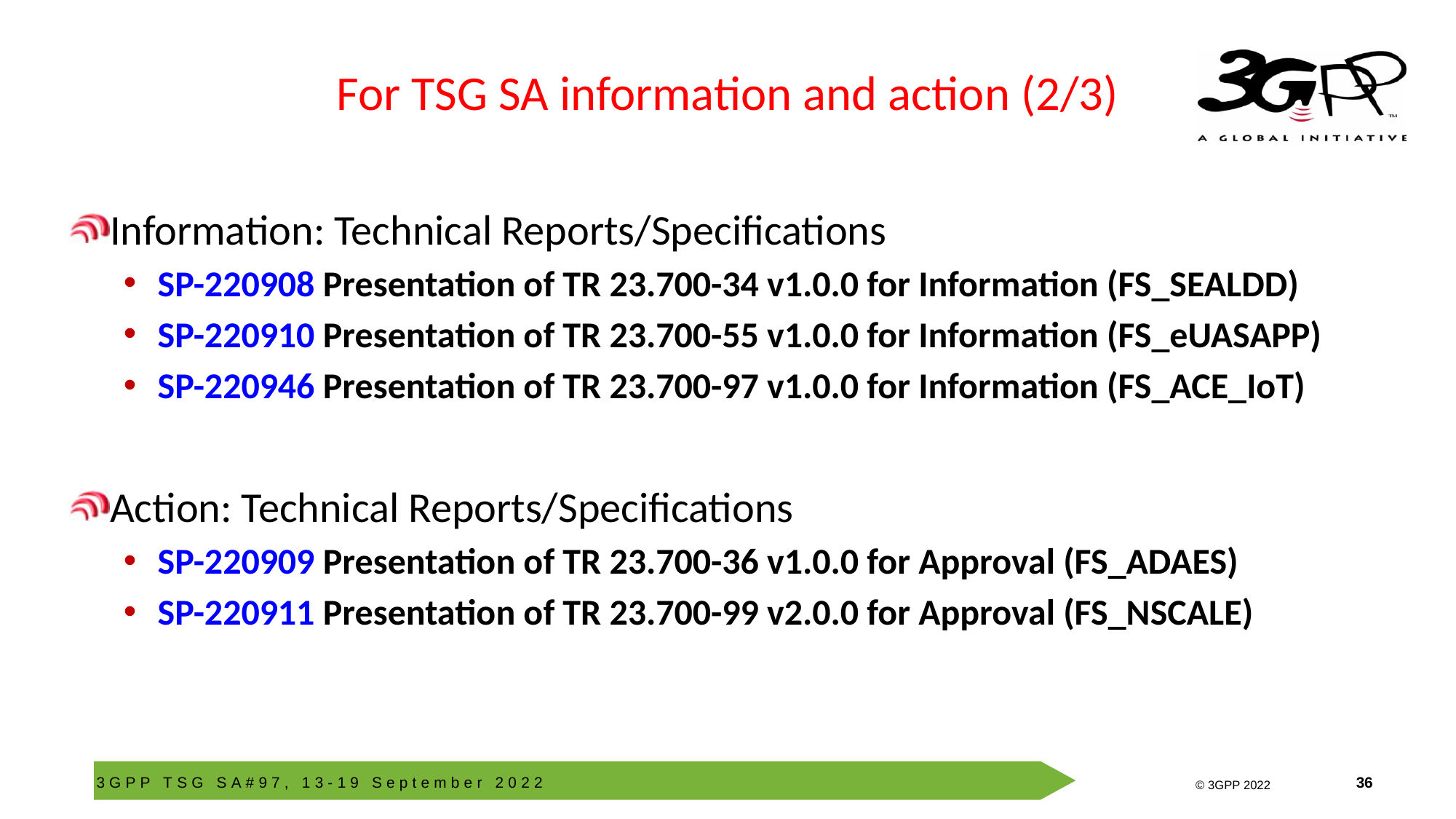

# For TSG SA information and action (2/3)
Information: Technical Reports/Specifications
SP-220908 Presentation of TR 23.700-34 v1.0.0 for Information (FS_SEALDD)
SP-220910 Presentation of TR 23.700-55 v1.0.0 for Information (FS_eUASAPP)
SP-220946 Presentation of TR 23.700-97 v1.0.0 for Information (FS_ACE_IoT)

Action: Technical Reports/Specifications
SP-220909 Presentation of TR 23.700-36 v1.0.0 for Approval (FS_ADAES)
SP-220911 Presentation of TR 23.700-99 v2.0.0 for Approval (FS_NSCALE)